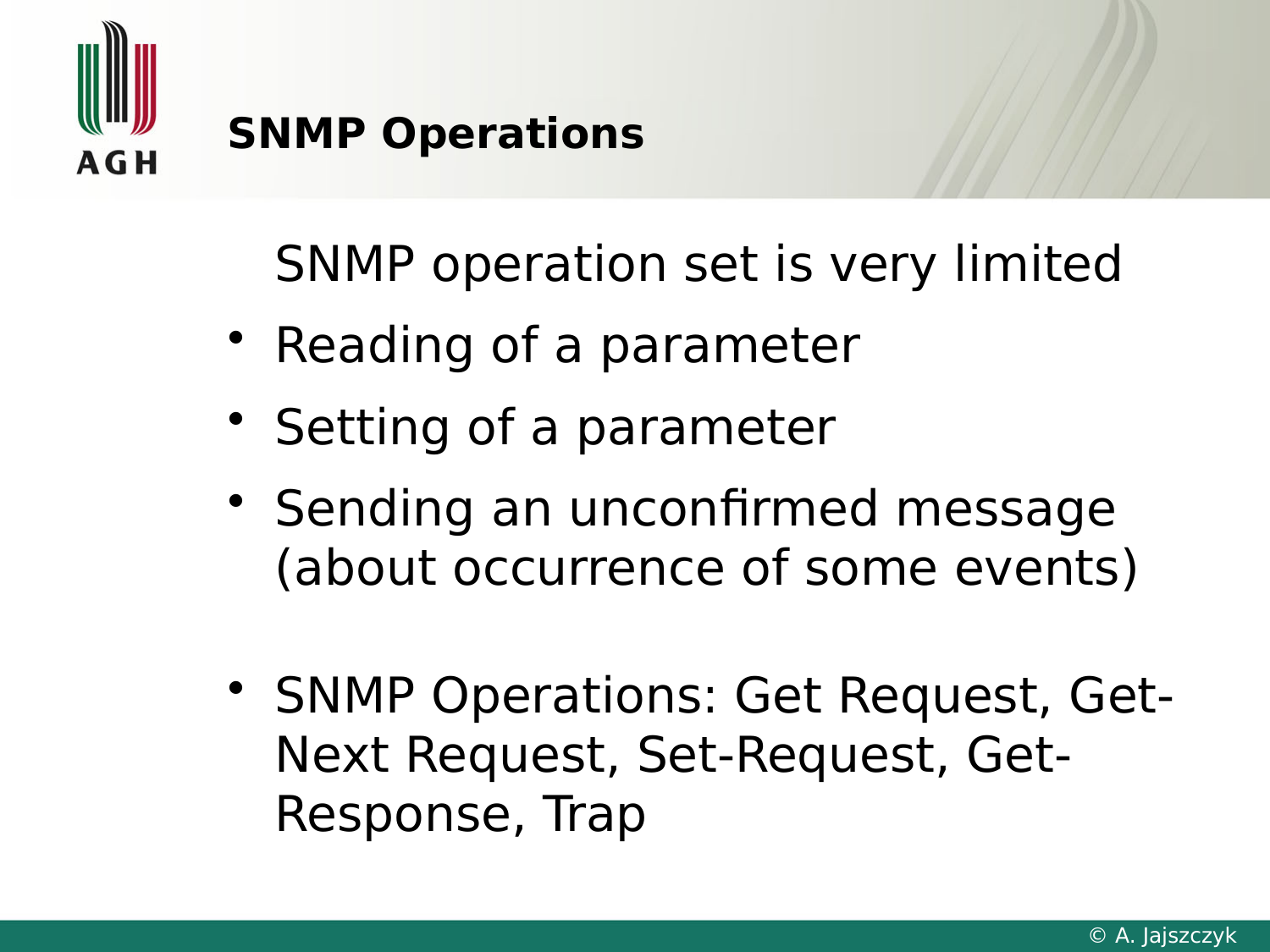

# SNMP Operations
	SNMP operation set is very limited
Reading of a parameter
Setting of a parameter
Sending an unconfirmed message
(about occurrence of some events)

SNMP Operations: Get Request, Get-Next Request, Set-Request, Get-Response, Trap